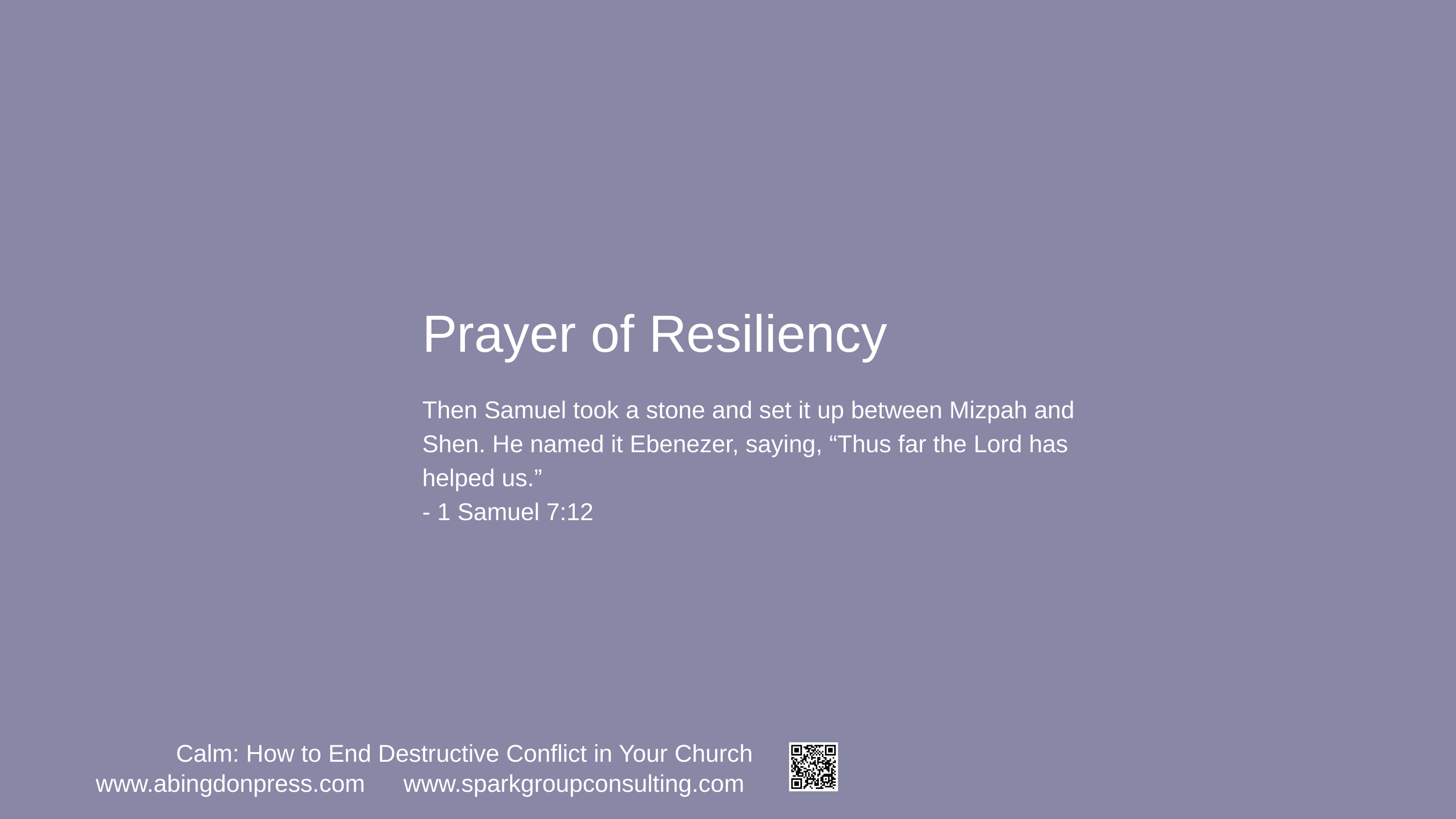

Prayer of Resiliency
Then Samuel took a stone and set it up between Mizpah and
Shen. He named it Ebenezer, saying, “Thus far the Lord has
helped us.”
- 1 Samuel 7:12
Calm: How to End Destructive Conflict in Your Church

www.abingdonpress.com
www.sparkgroupconsulting.com